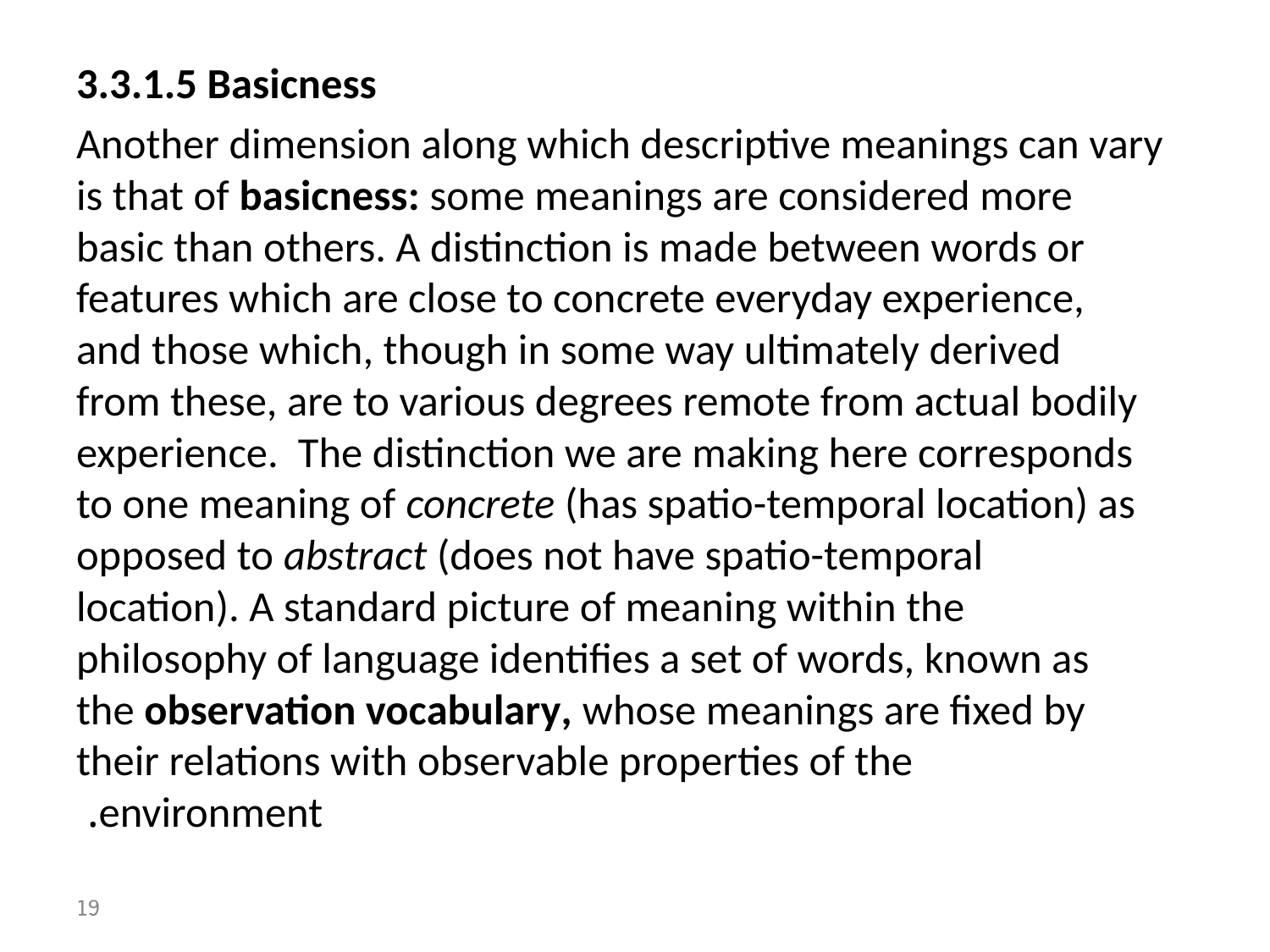

3.3.1.5 Basicness
Another dimension along which descriptive meanings can vary is that of basicness: some meanings are considered more basic than others. A distinction is made between words or features which are close to concrete everyday experience, and those which, though in some way ultimately derived from these, are to various degrees remote from actual bodily experience.  The distinction we are making here corresponds to one meaning of concrete (has spatio-temporal location) as opposed to abstract (does not have spatio-temporal location). A standard picture of meaning within the philosophy of language identifies a set of words, known as the observation vocabulary, whose meanings are fixed by their relations with observable properties of the environment.
19